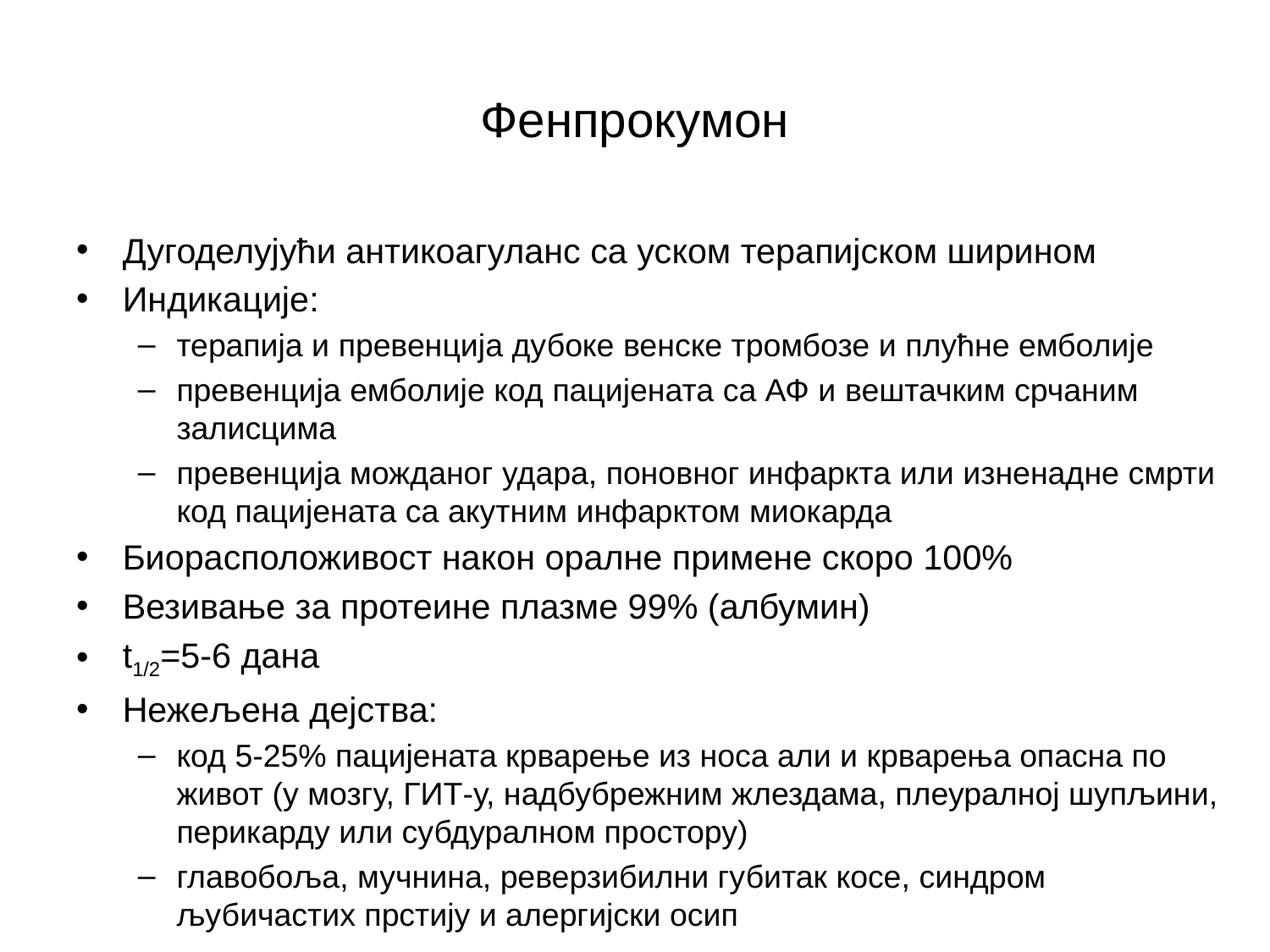

# Фенпрокумон
Дугоделујући антикоагуланс са уском терапијском ширином
Индикације:
терапија и превенција дубоке венске тромбозе и плућне емболије
превенција емболије код пацијената са АФ и вештачким срчаним залисцима
превенција можданог удара, поновног инфаркта или изненадне смрти код пацијената са акутним инфарктом миокарда
Биорасположивост након оралне примене скоро 100%
Везивање за протеине плазме 99% (албумин)
t1/2=5-6 дана
Нежељена дејства:
код 5-25% пацијената крварење из носа али и крварења опасна по живот (у мозгу, ГИТ-у, надбубрежним жлездама, плеуралној шупљини, перикарду или субдуралном простору)
главобоља, мучнина, реверзибилни губитак косе, синдром љубичастих прстију и алергијски осип